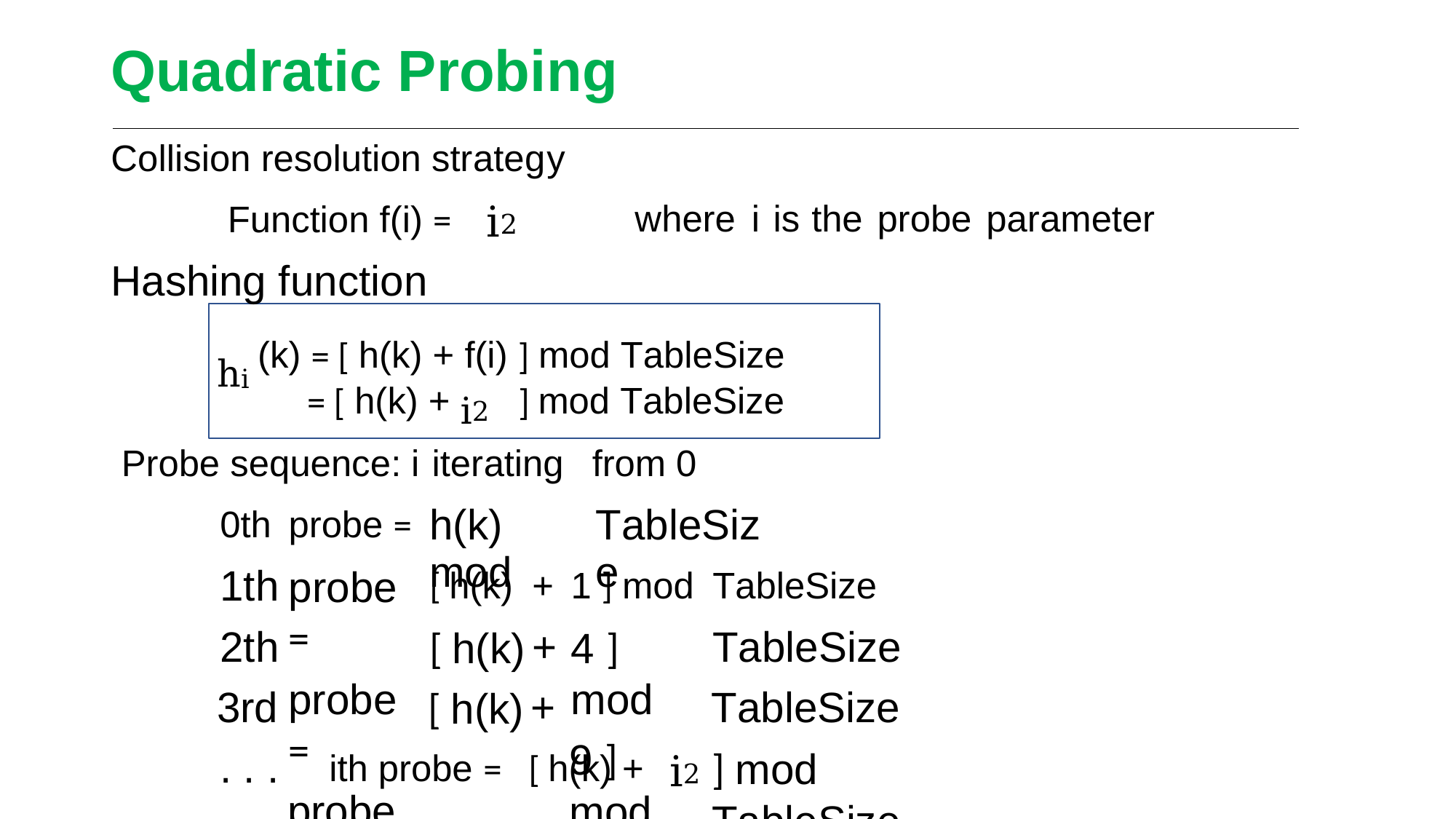

Quadratic Probing

Collision resolution strategy
i2
Function f(i) =
Hashing function
where
i
is
the
probe
parameter

hi (k) = [ h(k) + f(i) ] mod TableSize
= [ h(k) + i2   ] mod TableSize
Probe sequence: i
iterating
h(k) mod
from 0
TableSize
0th
1th
2th
3rd
. . .
probe =
probe =
probe =
probe =
[ h(k)
[ h(k)
[ h(k)
+
+
+
1 ] mod
4 ] mod
9 ] mod
TableSize
TableSize
TableSize
] mod TableSize
i2
ith probe =
[ h(k) +